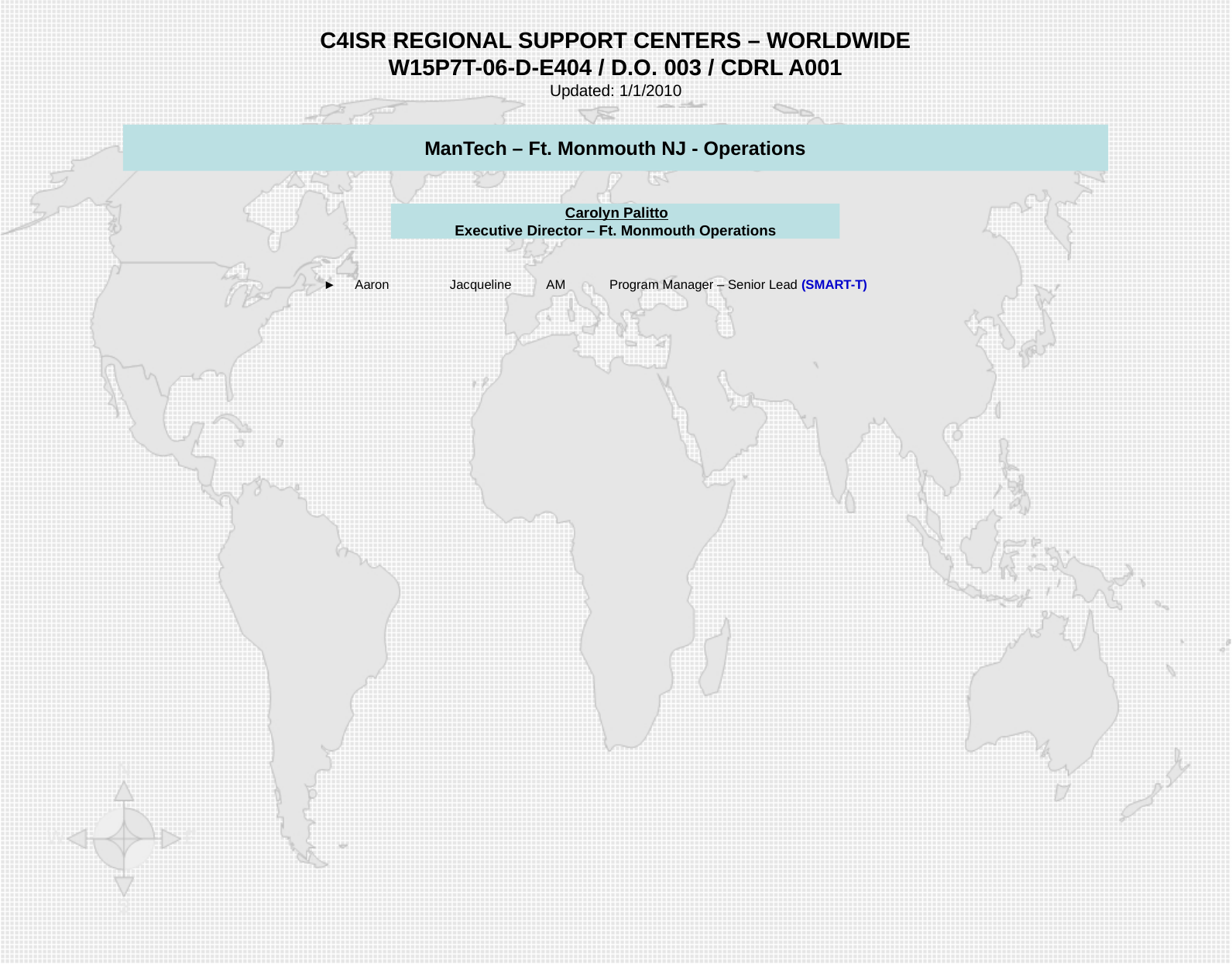

C4ISR REGIONAL SUPPORT CENTERS – WORLDWIDE
W15P7T-06-D-E404 / D.O. 003 / CDRL A001
Updated: 1/1/2010
ManTech – Ft. Monmouth NJ - Operations
 Carolyn Palitto
Executive Director – Ft. Monmouth Operations
| ► | Aaron | Jacqueline | AM | Program Manager – Senior Lead (SMART-T) |
| --- | --- | --- | --- | --- |